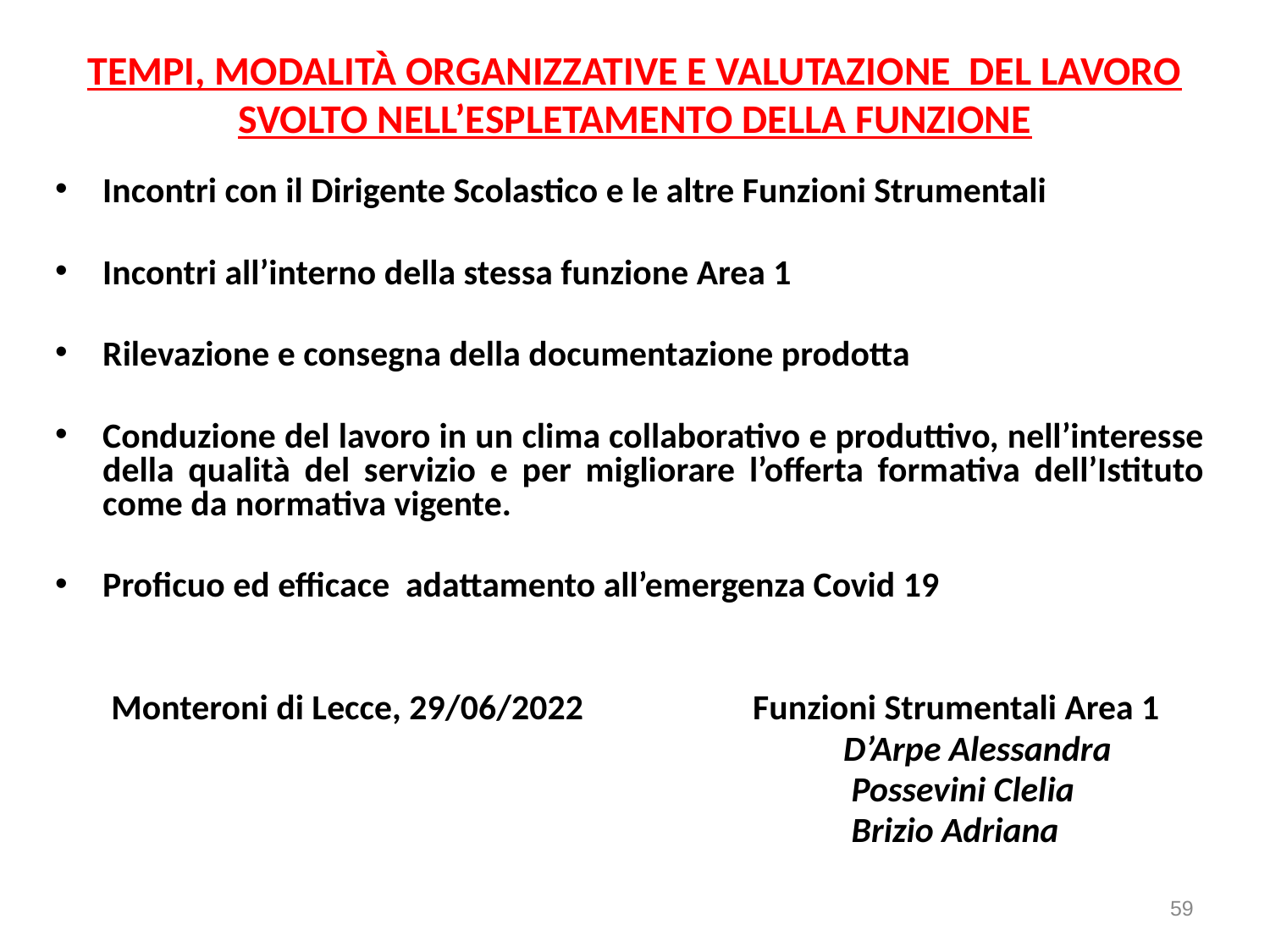

# TEMPI, MODALITÀ ORGANIZZATIVE E VALUTAZIONE  DEL LAVORO SVOLTO NELL’ESPLETAMENTO DELLA FUNZIONE
Incontri con il Dirigente Scolastico e le altre Funzioni Strumentali

Incontri all’interno della stessa funzione Area 1

Rilevazione e consegna della documentazione prodotta

Conduzione del lavoro in un clima collaborativo e produttivo, nell’interesse della qualità del servizio e per migliorare l’offerta formativa dell’Istituto come da normativa vigente.

Proficuo ed efficace  adattamento all’emergenza Covid 19

       Monteroni di Lecce, 29/06/2022                     Funzioni Strumentali Area 1
                                                                                                  D’Arpe Alessandra
                                                                                                   Possevini Clelia
                                                                                                   Brizio Adriana

-
59